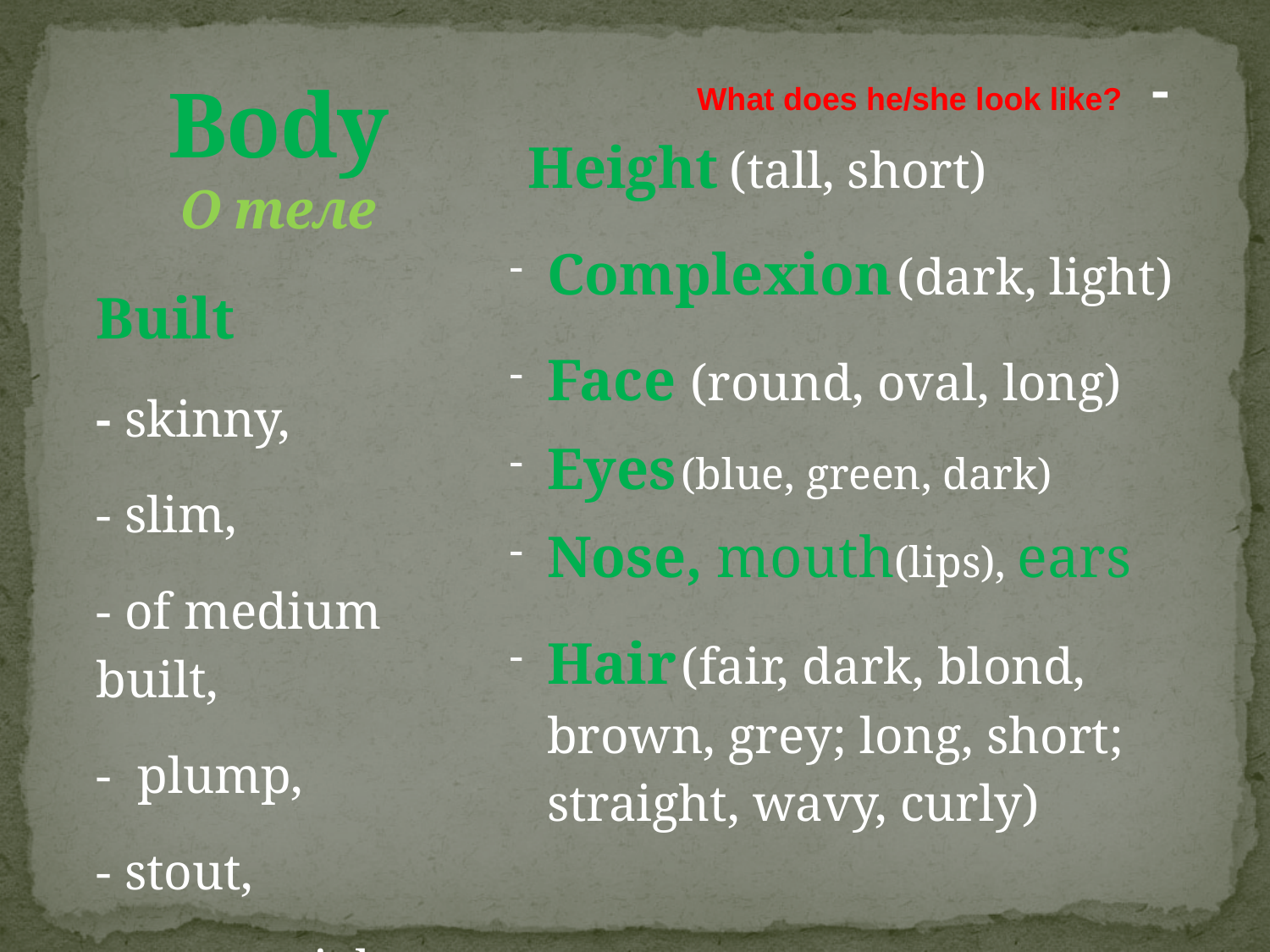

What does he/she look like?  -  Height (tall, short)
Complexion (dark, light)
Face (round, oval, long)
Eyes (blue, green, dark)
Nose, mouth(lips), ears
Hair (fair, dark, blond, brown, grey; long, short; straight, wavy, curly)

# Body О теле
Built
- skinny,
- slim,
- of medium built,
-  plump,
- stout,
-  overweight